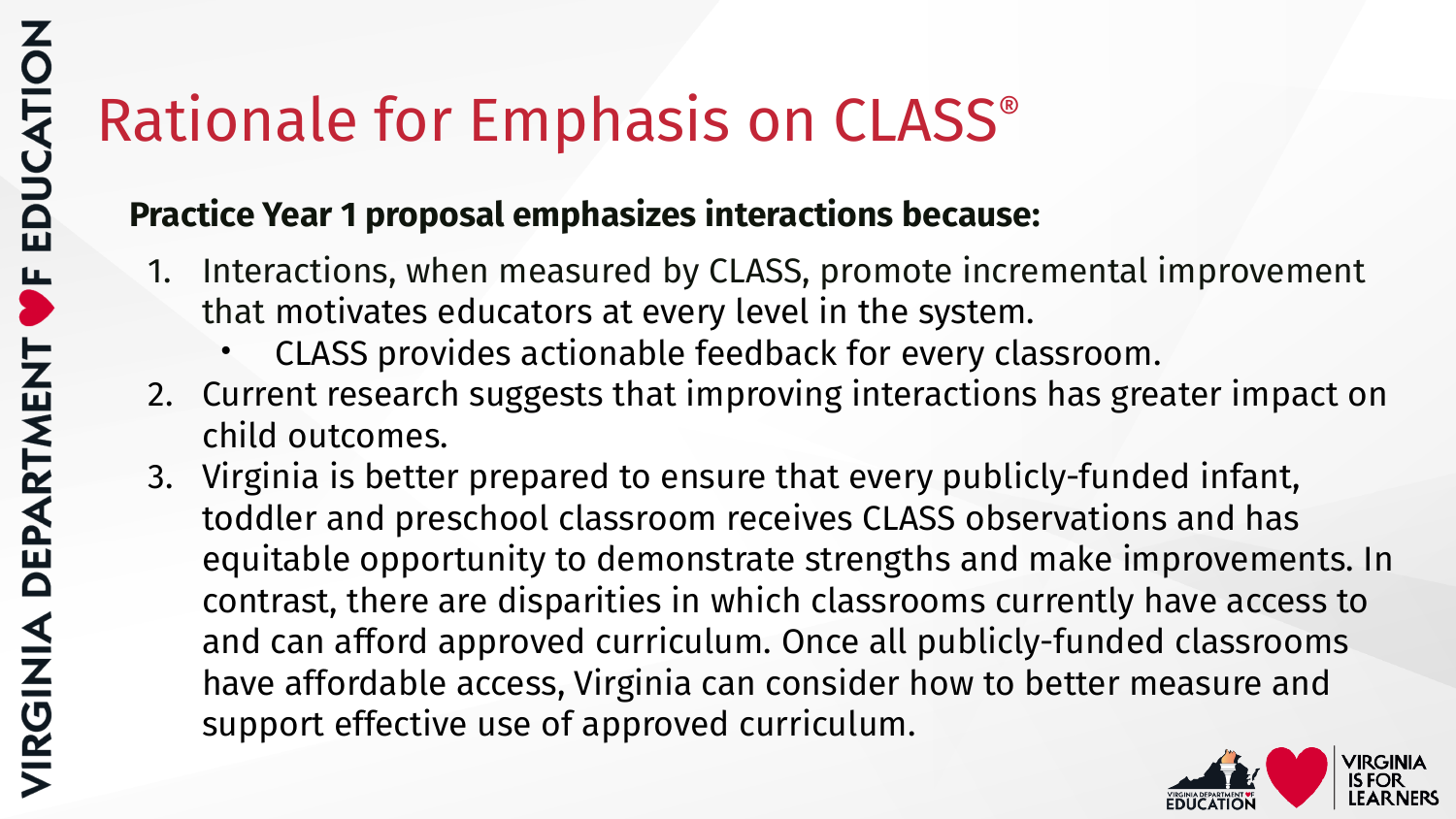

# Rationale for Emphasis on CLASS®
Practice Year 1 proposal emphasizes interactions because:

Interactions, when measured by CLASS, promote incremental improvement that motivates educators at every level in the system.
CLASS provides actionable feedback for every classroom.
Current research suggests that improving interactions has greater impact on child outcomes.
Virginia is better prepared to ensure that every publicly-funded infant, toddler and preschool classroom receives CLASS observations and has equitable opportunity to demonstrate strengths and make improvements. In contrast, there are disparities in which classrooms currently have access to and can afford approved curriculum. Once all publicly-funded classrooms have affordable access, Virginia can consider how to better measure and support effective use of approved curriculum.